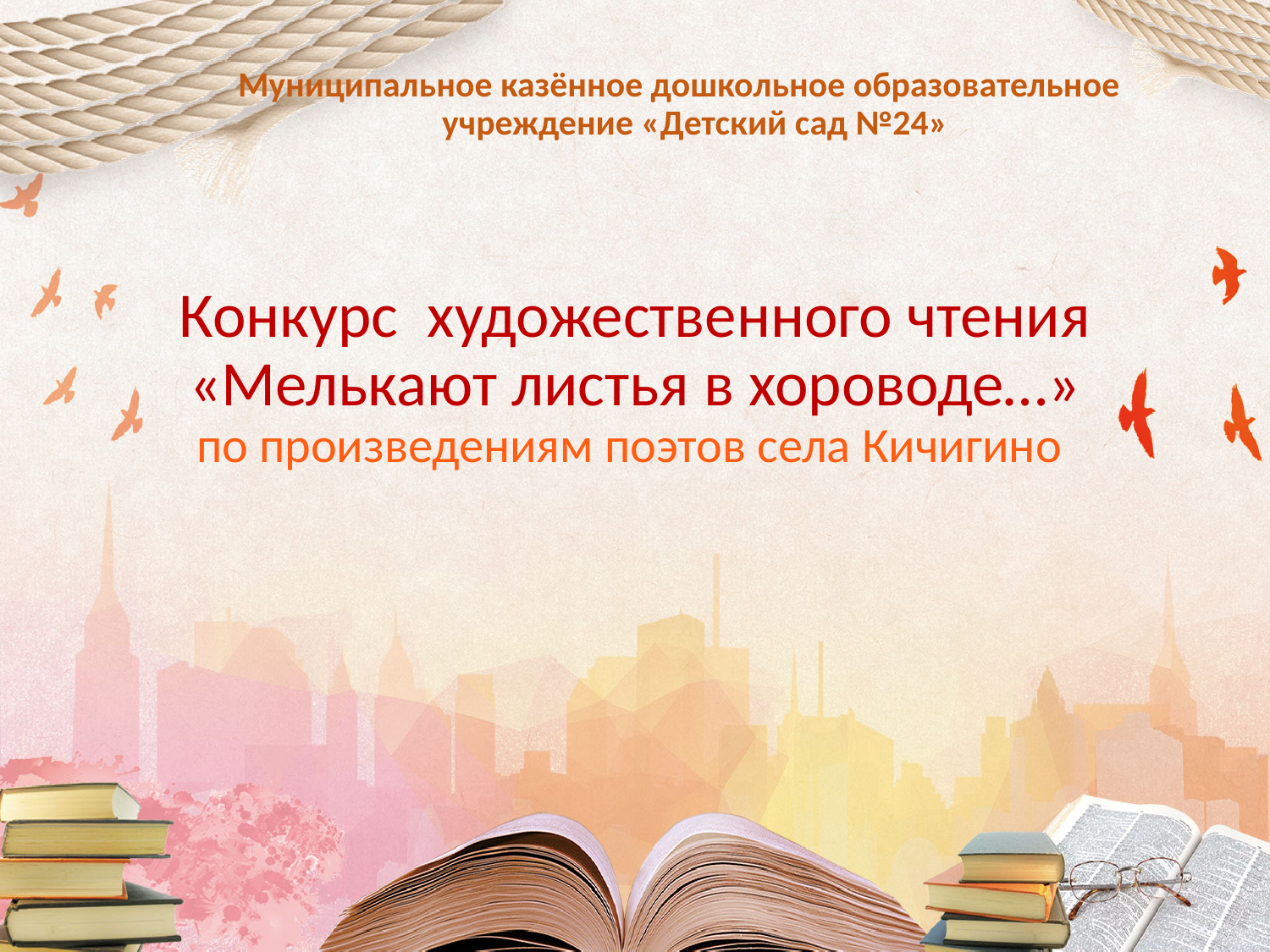

# Муниципальное казённое дошкольное образовательное     учреждение «Детский сад №24»
Конкурс  художественного чтения
«Мелькают листья в хороводе…»
по произведениям поэтов села Кичигино